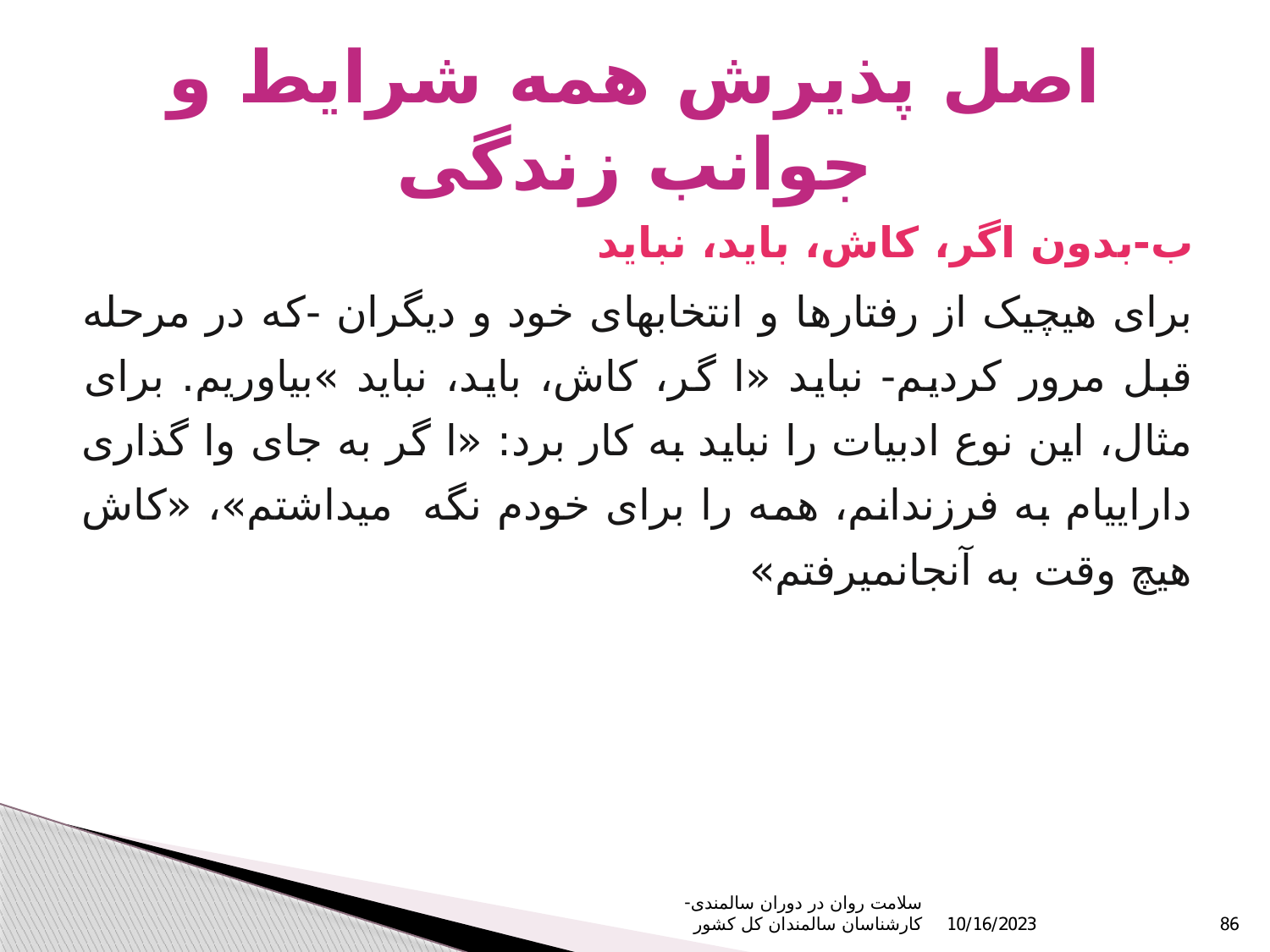

# اصل پذیرش همه شرایط و جوانب زندگی
ب-بدون اگر، کاش، باید، نباید
برای هیچیک از رفتارها و انتخابهای خود و دیگران -که در مرحله قبل مرور کردیم- نباید «ا گر، کاش، باید، نباید »بیاوریم. برای مثال، این نوع ادبیات را نباید به کار برد: «ا گر به جای وا گذاری داراییام به فرزندانم، همه را برای خودم نگه  میداشتم»، «کاش هیچ وقت به آنجانمیرفتم»

سلامت روان در دوران سالمندی- کارشناسان سالمندان کل کشور
10/16/2023
86